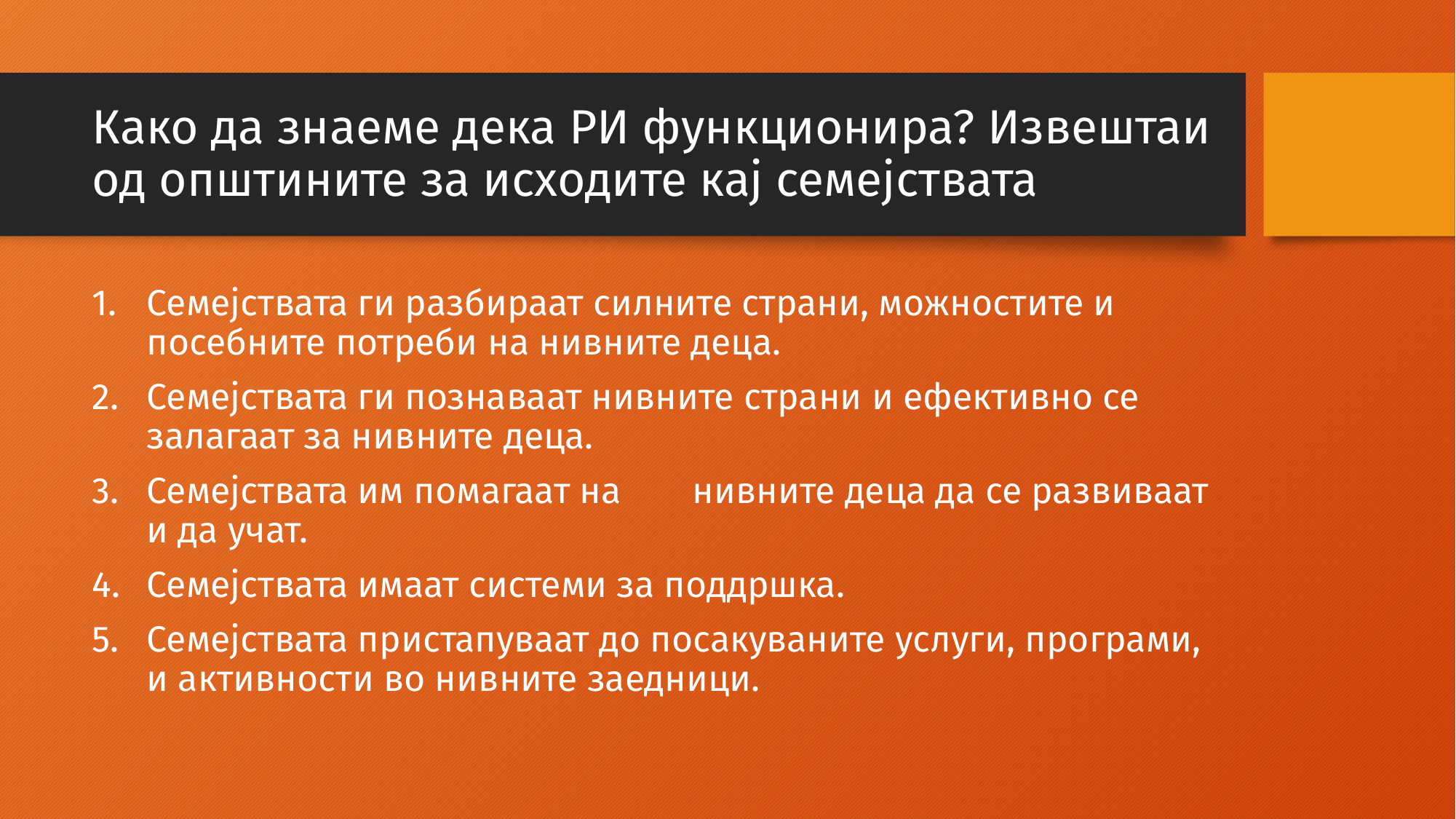

# Како да знаеме дека РИ функционира? Извештаи од општините за исходите кај семејствата
Семејствата ги разбираат силните страни, можностите и посебните потреби на нивните деца.
Семејствата ги познаваат нивните страни и ефективно се залагаат за нивните деца.
Семејствата им помагаат на 	нивните деца да се развиваат и да учат.
Семејствата имаат системи за поддршка.
Семејствата пристапуваат до посакуваните услуги, програми, и активности во нивните заедници.